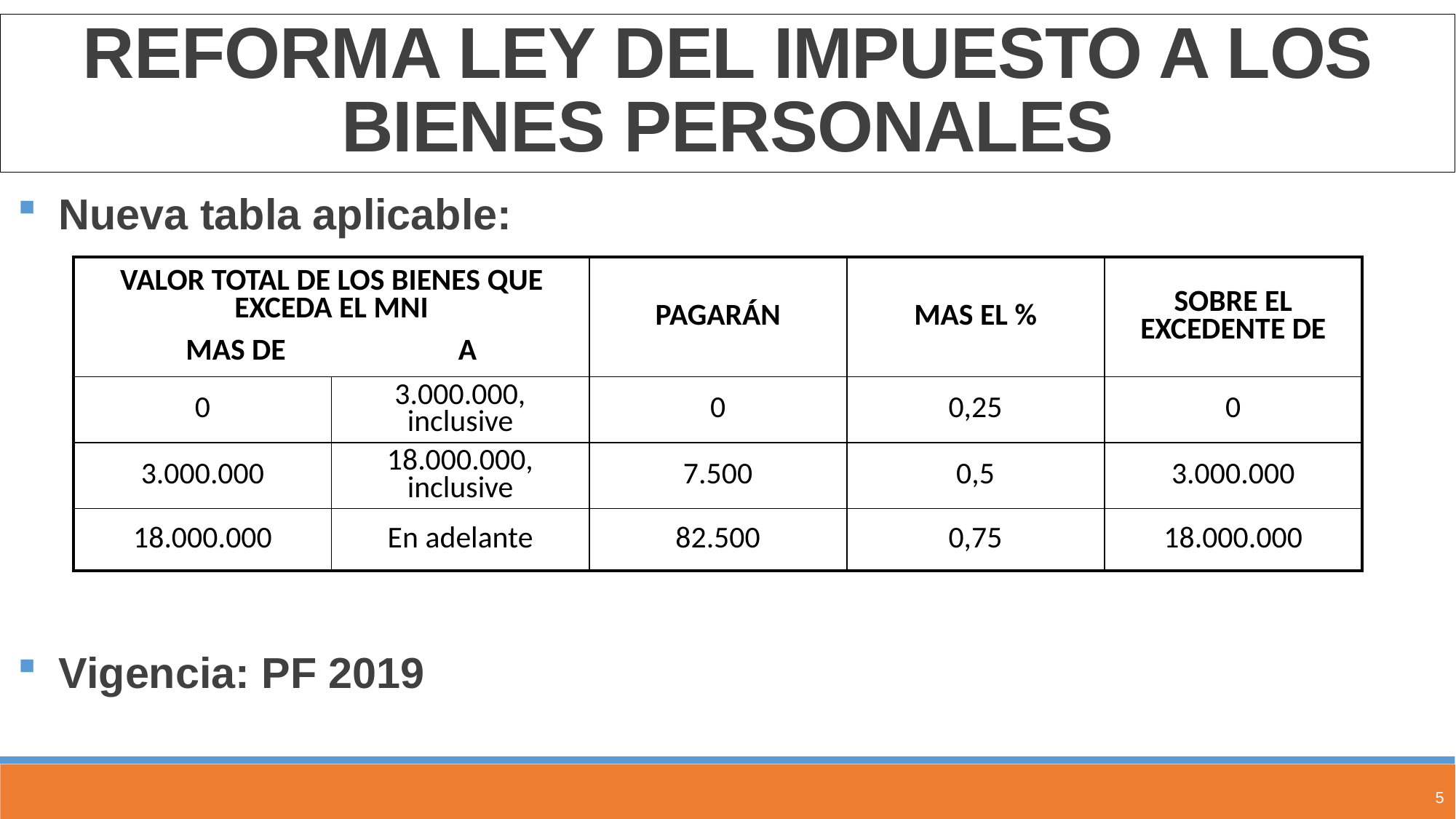

REFORMA LEY DEL IMPUESTO A LOS BIENES PERSONALES
Nueva tabla aplicable:

Vigencia: PF 2019
| VALOR TOTAL DE LOS BIENES QUE EXCEDA EL MNI MAS DE A |  | PAGARÁN | MAS EL % | SOBRE EL EXCEDENTE DE |
| --- | --- | --- | --- | --- |
| 0 | 3.000.000, inclusive | 0 | 0,25 | 0 |
| 3.000.000 | 18.000.000, inclusive | 7.500 | 0,5 | 3.000.000 |
| 18.000.000 | En adelante | 82.500 | 0,75 | 18.000.000 |
5